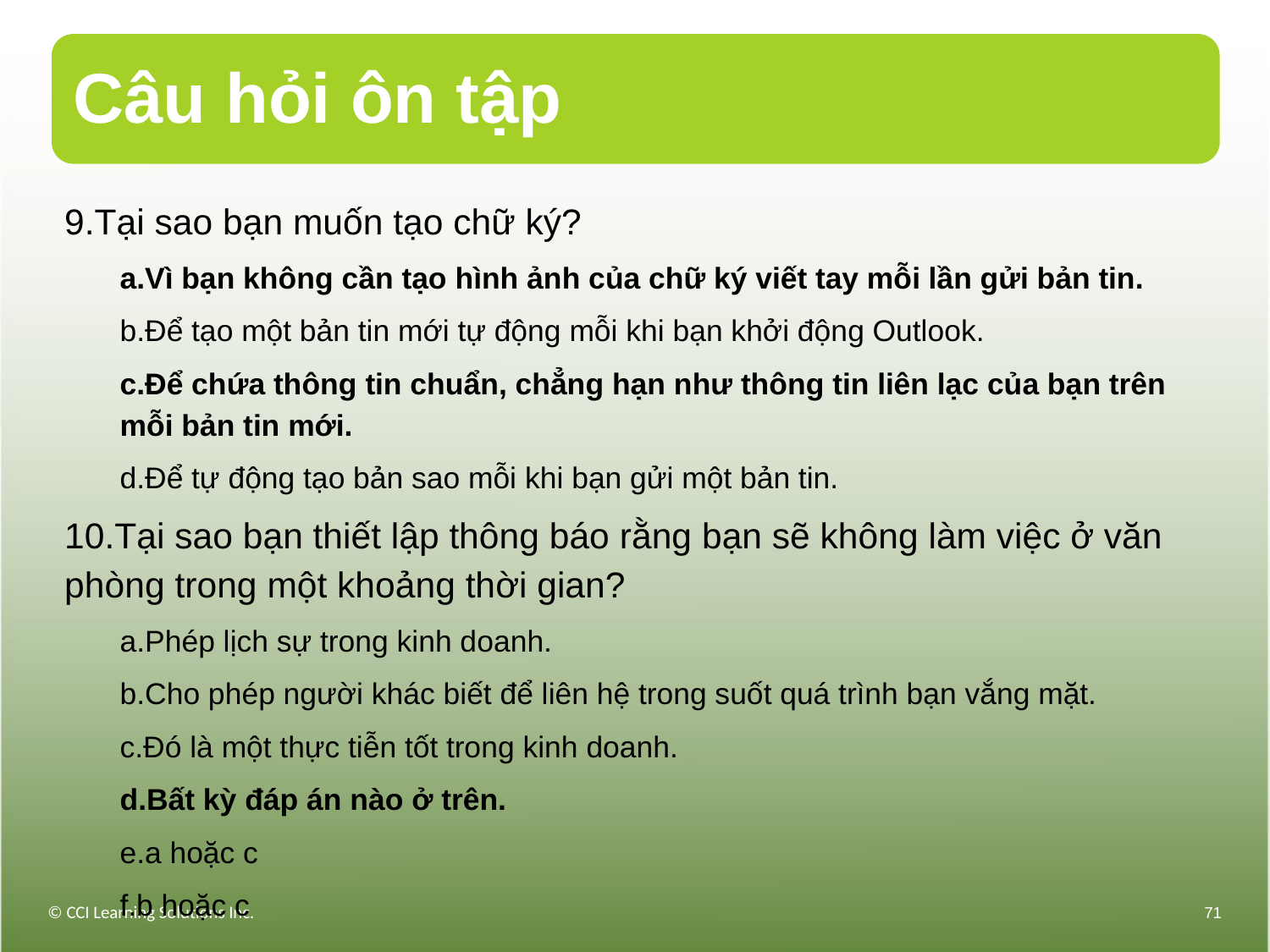

# Câu hỏi ôn tập
9.Tại sao bạn muốn tạo chữ ký?
a.Vì bạn không cần tạo hình ảnh của chữ ký viết tay mỗi lần gửi bản tin.
b.Để tạo một bản tin mới tự động mỗi khi bạn khởi động Outlook.
c.Để chứa thông tin chuẩn, chẳng hạn như thông tin liên lạc của bạn trên mỗi bản tin mới.
d.Để tự động tạo bản sao mỗi khi bạn gửi một bản tin.
10.Tại sao bạn thiết lập thông báo rằng bạn sẽ không làm việc ở văn phòng trong một khoảng thời gian?
a.Phép lịch sự trong kinh doanh.
b.Cho phép người khác biết để liên hệ trong suốt quá trình bạn vắng mặt.
c.Đó là một thực tiễn tốt trong kinh doanh.
d.Bất kỳ đáp án nào ở trên.
e.a hoặc c
f.b hoặc c
© CCI Learning Solutions Inc.
71